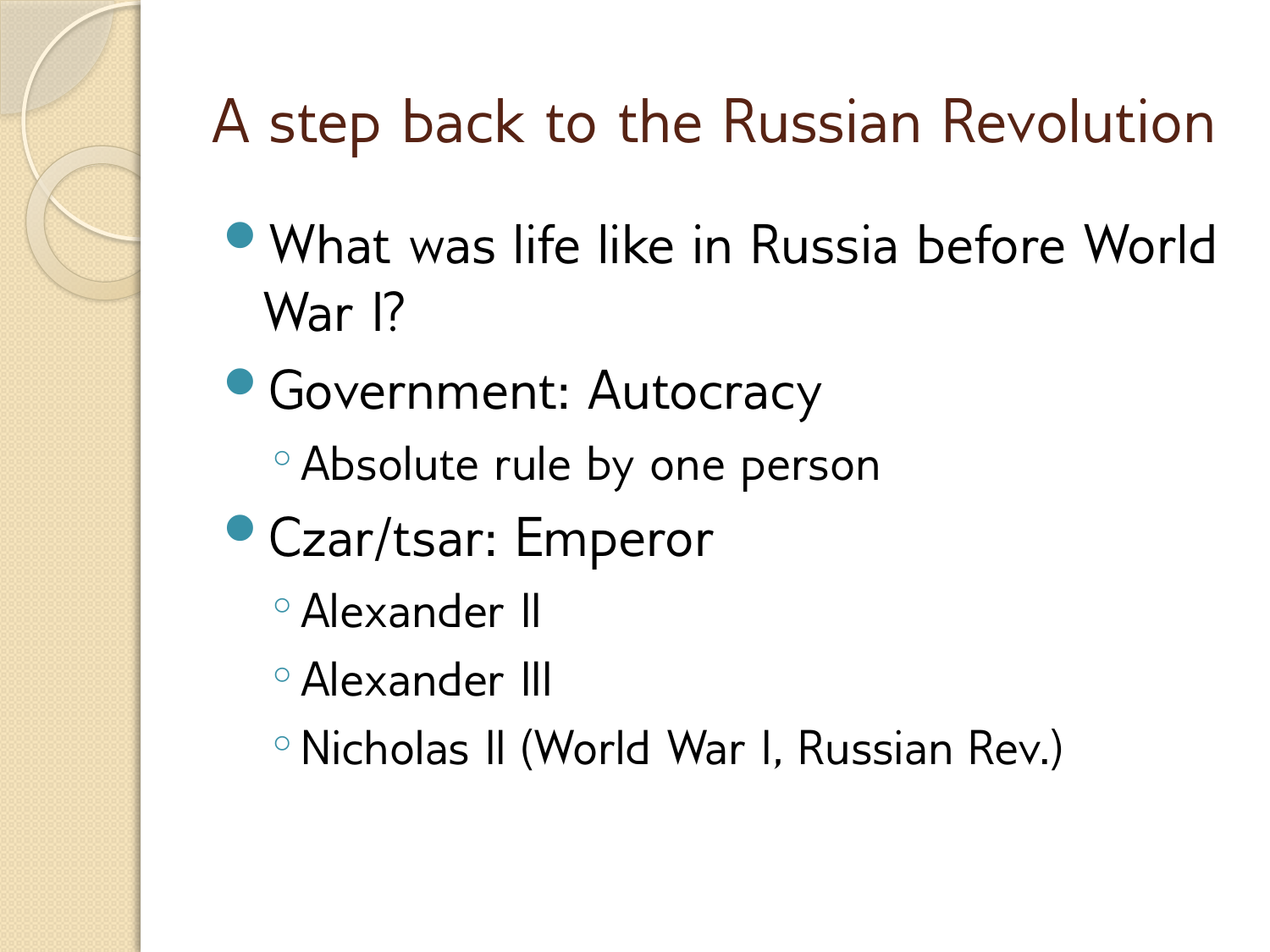

# A step back to the Russian Revolution
What was life like in Russia before World War I?
Government: Autocracy
Absolute rule by one person
Czar/tsar: Emperor
Alexander II
Alexander III
Nicholas II (World War I, Russian Rev.)